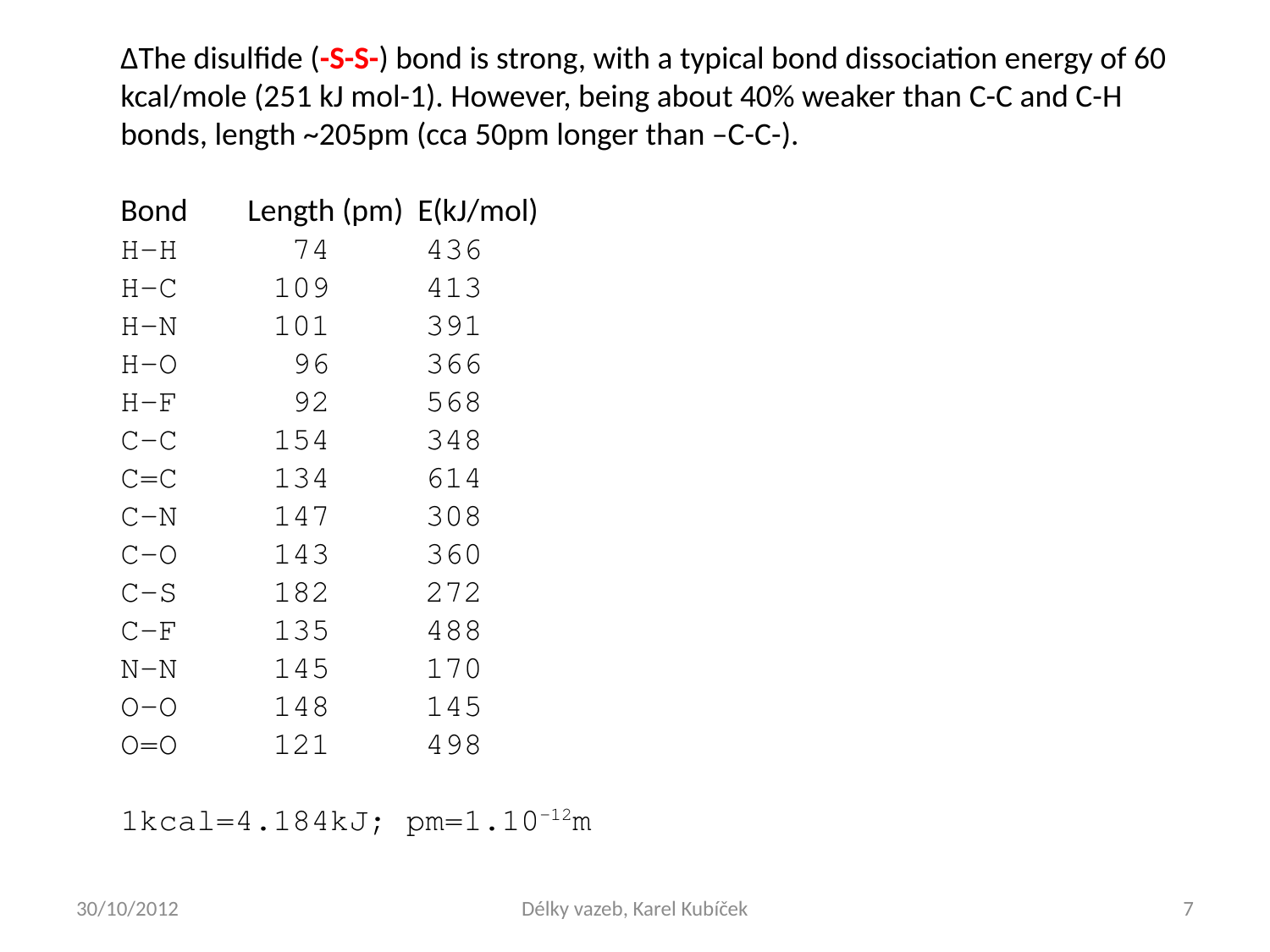

∆The disulfide (-S-S-) bond is strong, with a typical bond dissociation energy of 60 kcal/mole (251 kJ mol-1). However, being about 40% weaker than C-C and C-H bonds, length ~205pm (cca 50pm longer than –C-C-).

Bond	Length (pm)  E(kJ/mol)
H-H      74     436
H-C     109     413
H-N     101     391
H-O      96     366
H-F      92     568
C-C     154     348
C=C     134     614
C-N     147     308
C-O     143     360
C-S     182     272
C-F     135     488
N-N     145     170
O-O     148     145
O=O     121     498

1kcal=4.184kJ; pm=1.10-12m
30/10/2012
Délky vazeb, Karel Kubíček
7